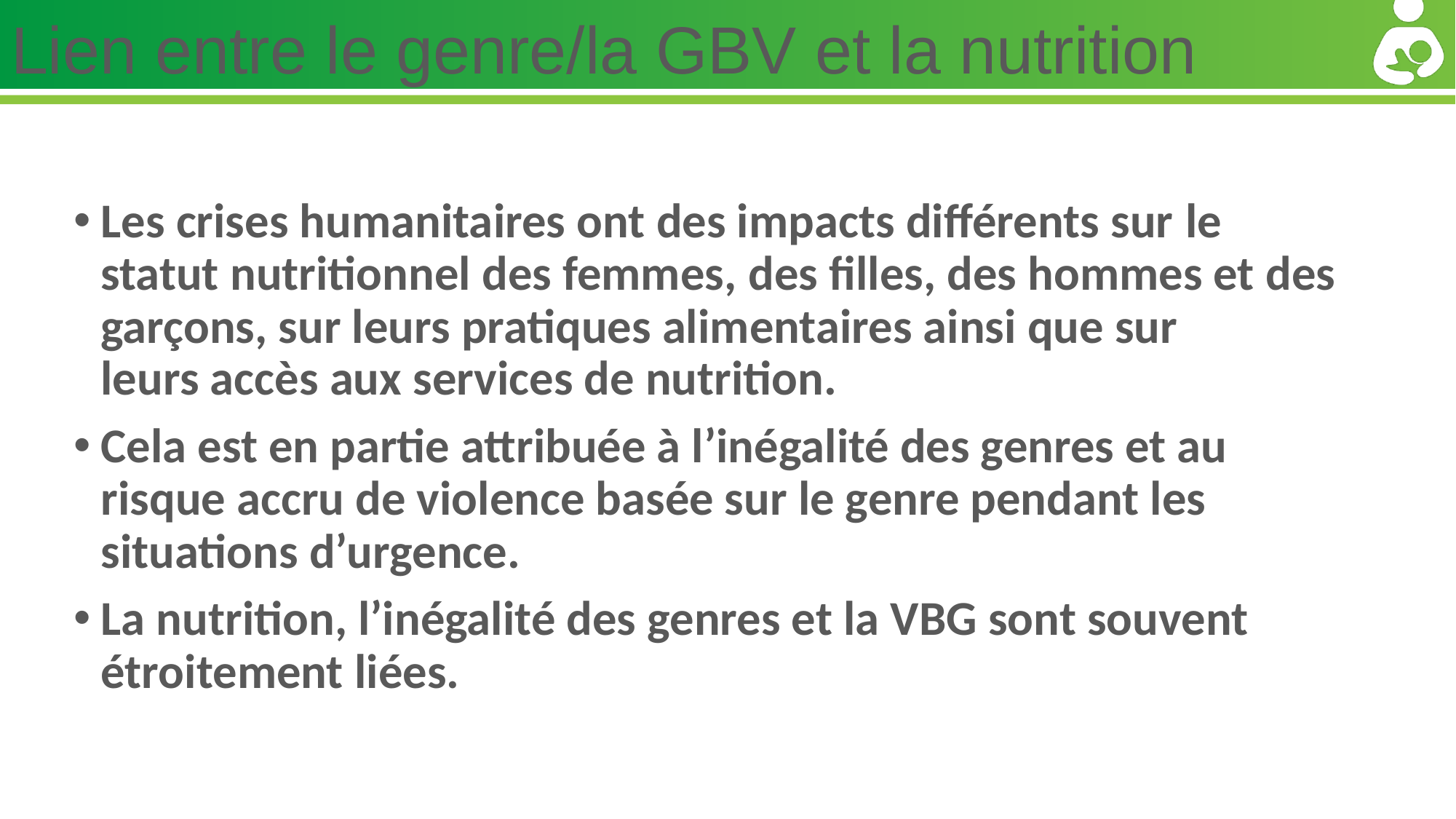

# Lien entre le genre/la GBV et la nutrition
Les crises humanitaires ont des impacts différents sur le statut nutritionnel des femmes, des filles, des hommes et des garçons, sur leurs pratiques alimentaires ainsi que sur leurs accès aux services de nutrition.
Cela est en partie attribuée à l’inégalité des genres et au risque accru de violence basée sur le genre pendant les situations d’urgence.
La nutrition, l’inégalité des genres et la VBG sont souvent étroitement liées.